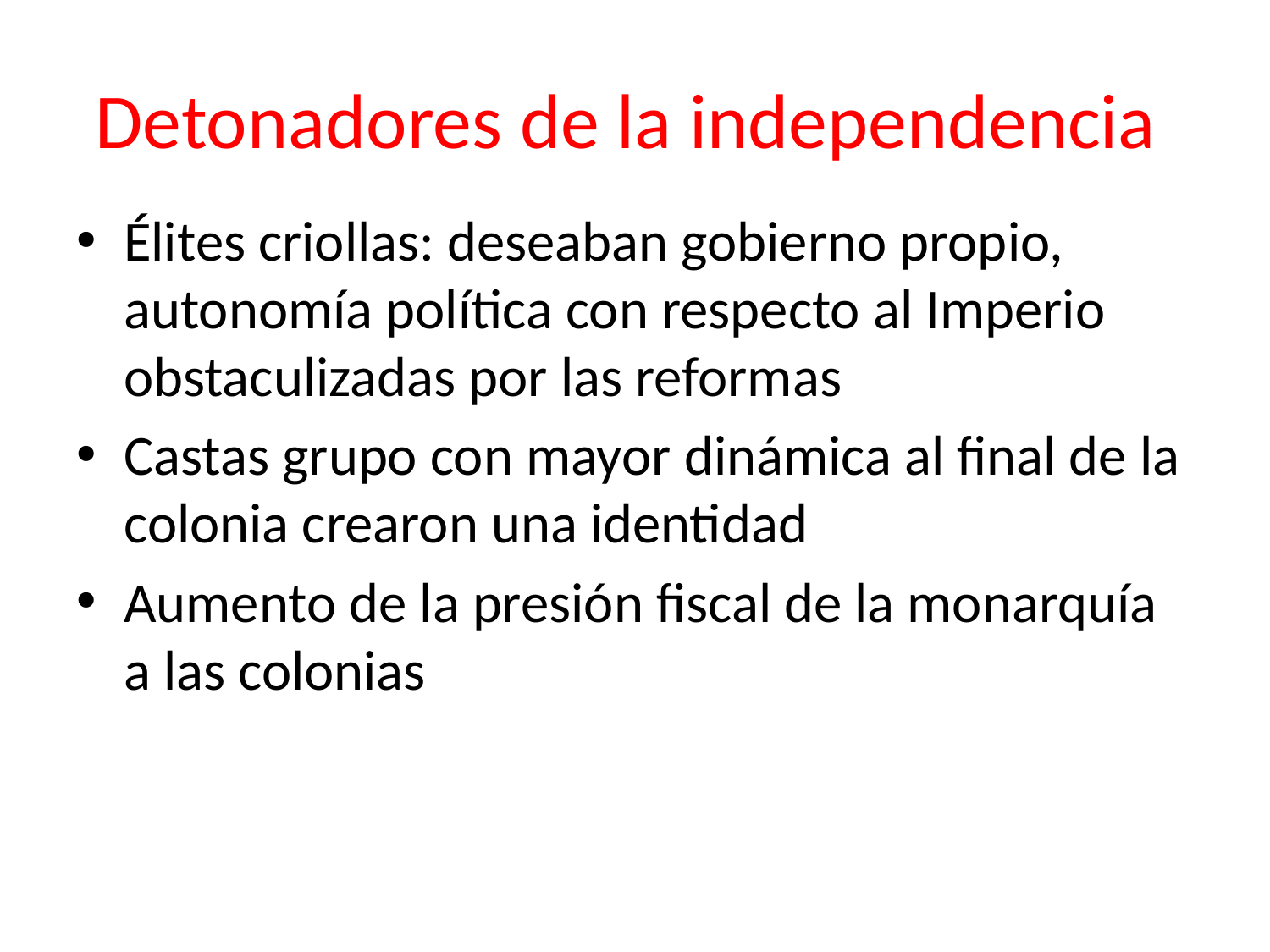

# Detonadores de la independencia
Élites criollas: deseaban gobierno propio, autonomía política con respecto al Imperio obstaculizadas por las reformas
Castas grupo con mayor dinámica al final de la colonia crearon una identidad
Aumento de la presión fiscal de la monarquía a las colonias